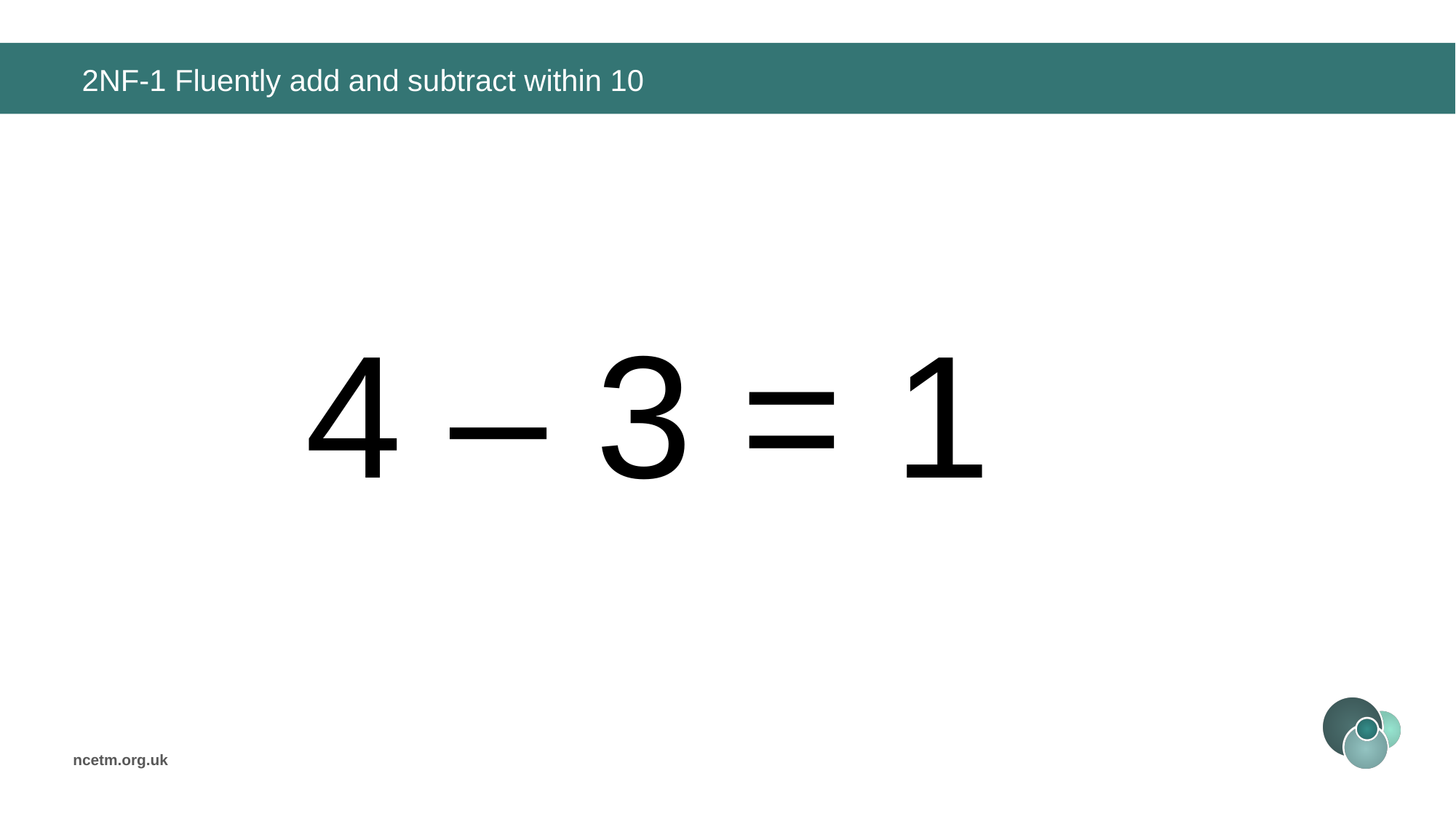

# 2NF-1 Fluently add and subtract within 10
4 – 3 =
1